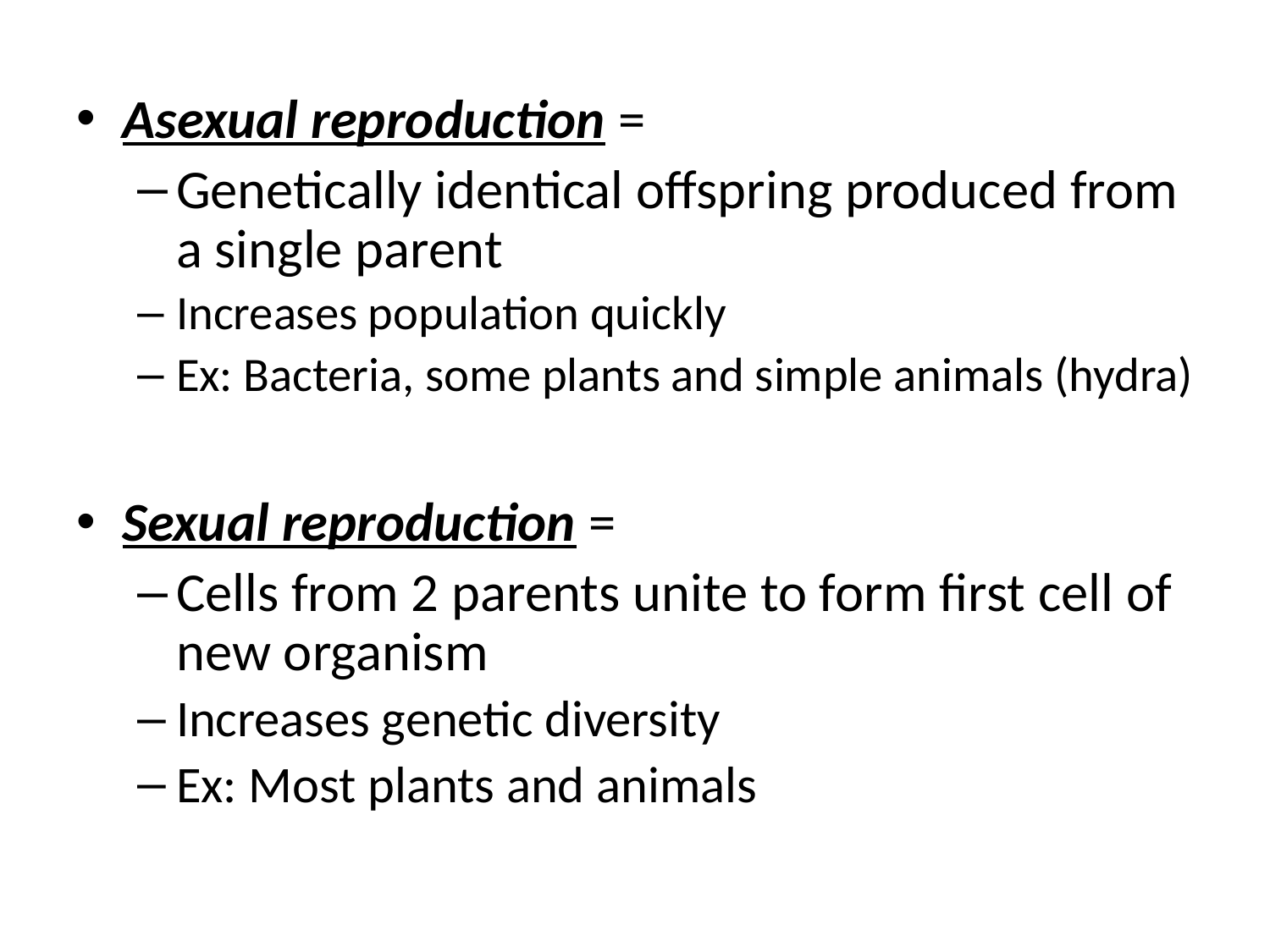

Asexual reproduction =
Genetically identical offspring produced from a single parent
Increases population quickly
Ex: Bacteria, some plants and simple animals (hydra)

Sexual reproduction =
Cells from 2 parents unite to form first cell of new organism
Increases genetic diversity
Ex: Most plants and animals